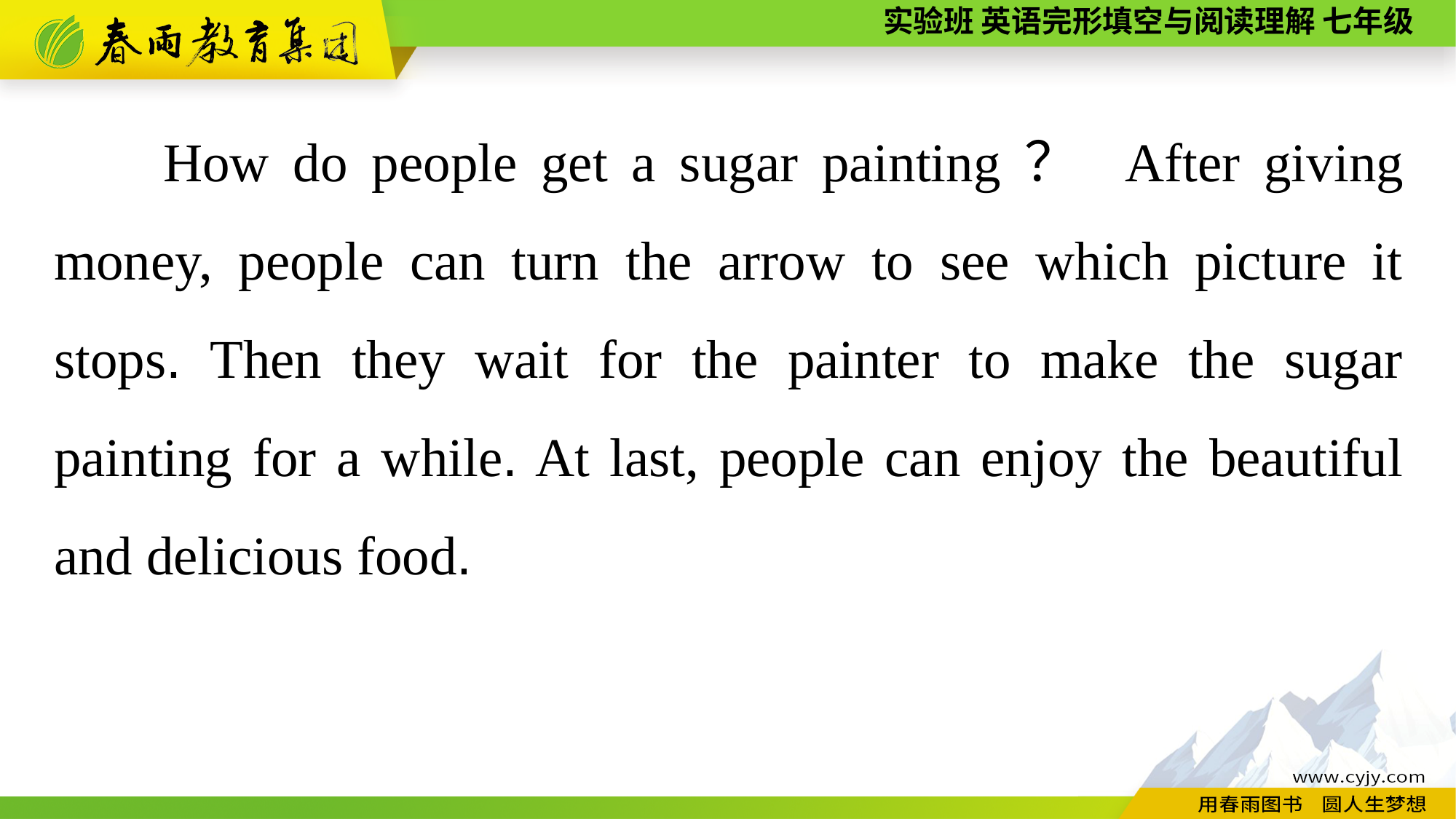

How do people get a sugar painting？ After giving money, people can turn the arrow to see which picture it stops. Then they wait for the painter to make the sugar painting for a while. At last, people can enjoy the beautiful and delicious food.